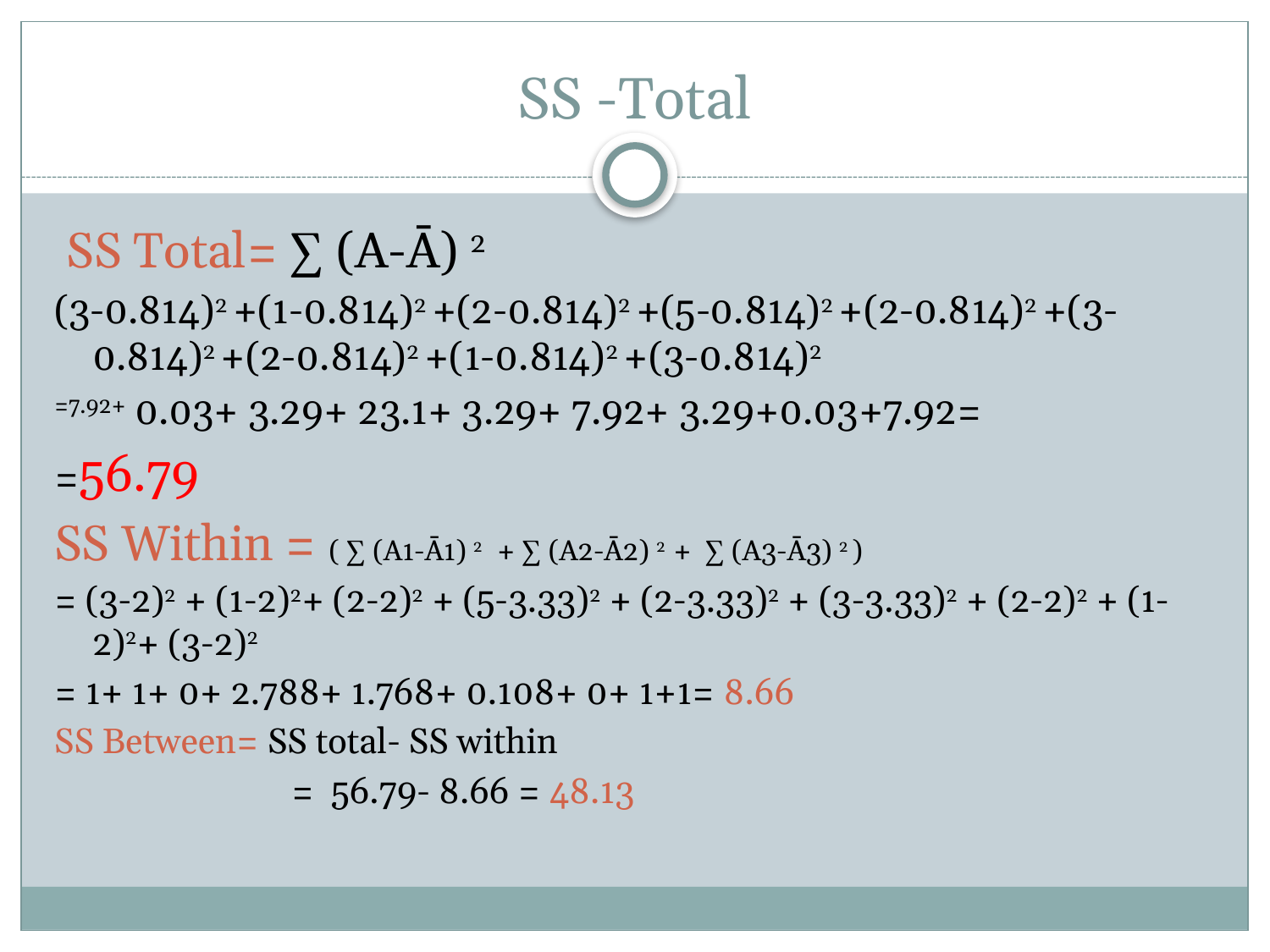

# SS -Total
 SS Total= ∑ (A-Ā) 2
(3-0.814)2 +(1-0.814)2 +(2-0.814)2 +(5-0.814)2 +(2-0.814)2 +(3-0.814)2 +(2-0.814)2 +(1-0.814)2 +(3-0.814)2
=7.92+ 0.03+ 3.29+ 23.1+ 3.29+ 7.92+ 3.29+0.03+7.92=
=56.79
SS Within = ( ∑ (A1-Ā1) 2   + ∑ (A2-Ā2) 2  +  ∑ (A3-Ā3) 2 )
= (3-2)2 + (1-2)2+ (2-2)2 + (5-3.33)2 + (2-3.33)2 + (3-3.33)2 + (2-2)2 + (1-2)2+ (3-2)2
= 1+ 1+ 0+ 2.788+ 1.768+ 0.108+ 0+ 1+1= 8.66
SS Between= SS total- SS within
                            =  56.79- 8.66 = 48.13